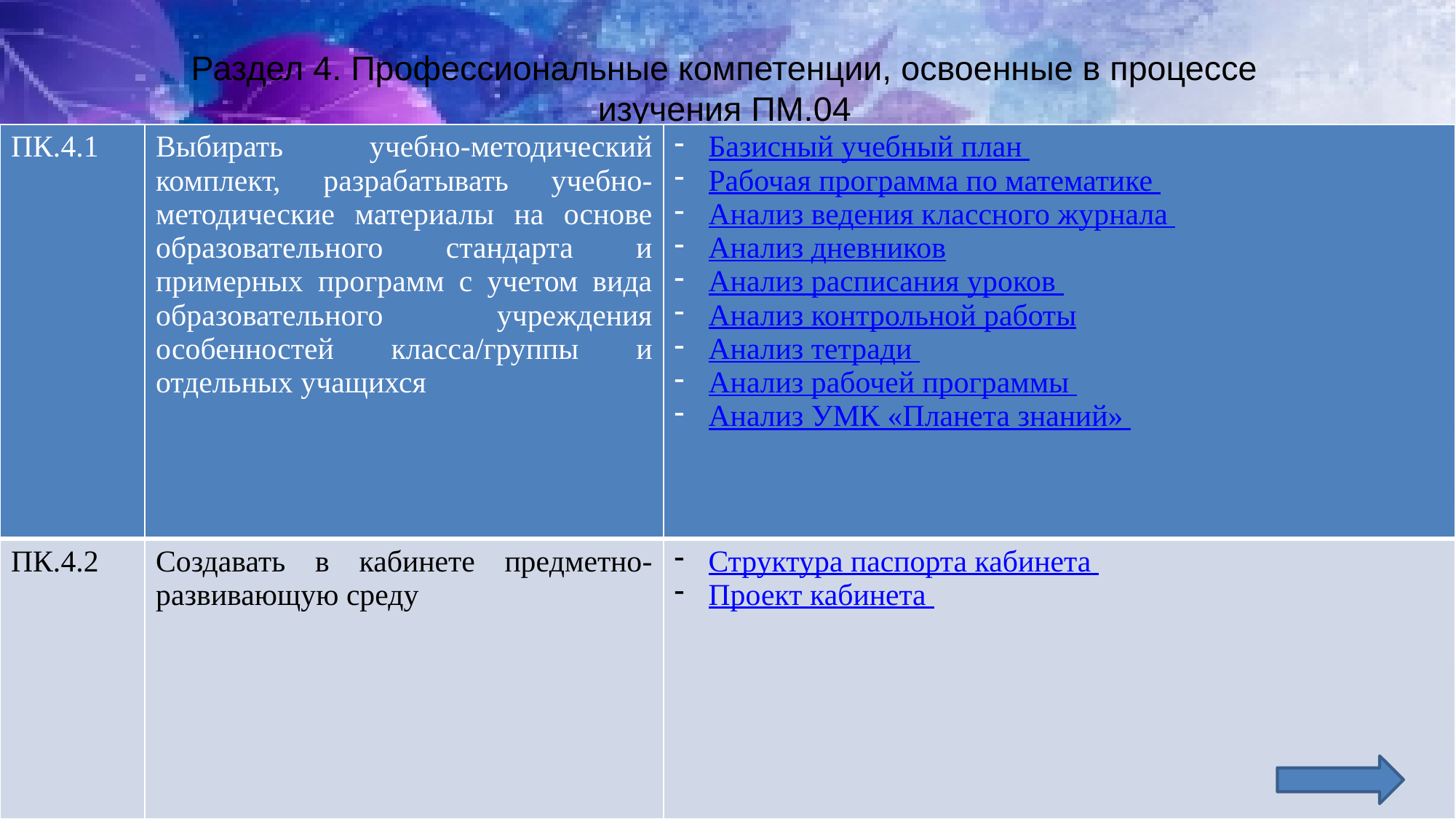

# Раздел 4. Профессиональные компетенции, освоенные в процессе изучения ПМ.04
| ПК.4.1 | Выбирать учебно-методический комплект, разрабатывать учебно-методические материалы на основе образовательного стандарта и примерных программ с учетом вида образовательного учреждения особенностей класса/группы и отдельных учащихся | Базисный учебный план Рабочая программа по математике Анализ ведения классного журнала Анализ дневников Анализ расписания уроков Анализ контрольной работы Анализ тетради Анализ рабочей программы Анализ УМК «Планета знаний» |
| --- | --- | --- |
| ПК.4.2 | Создавать в кабинете предметно-развивающую среду | Структура паспорта кабинета Проект кабинета |